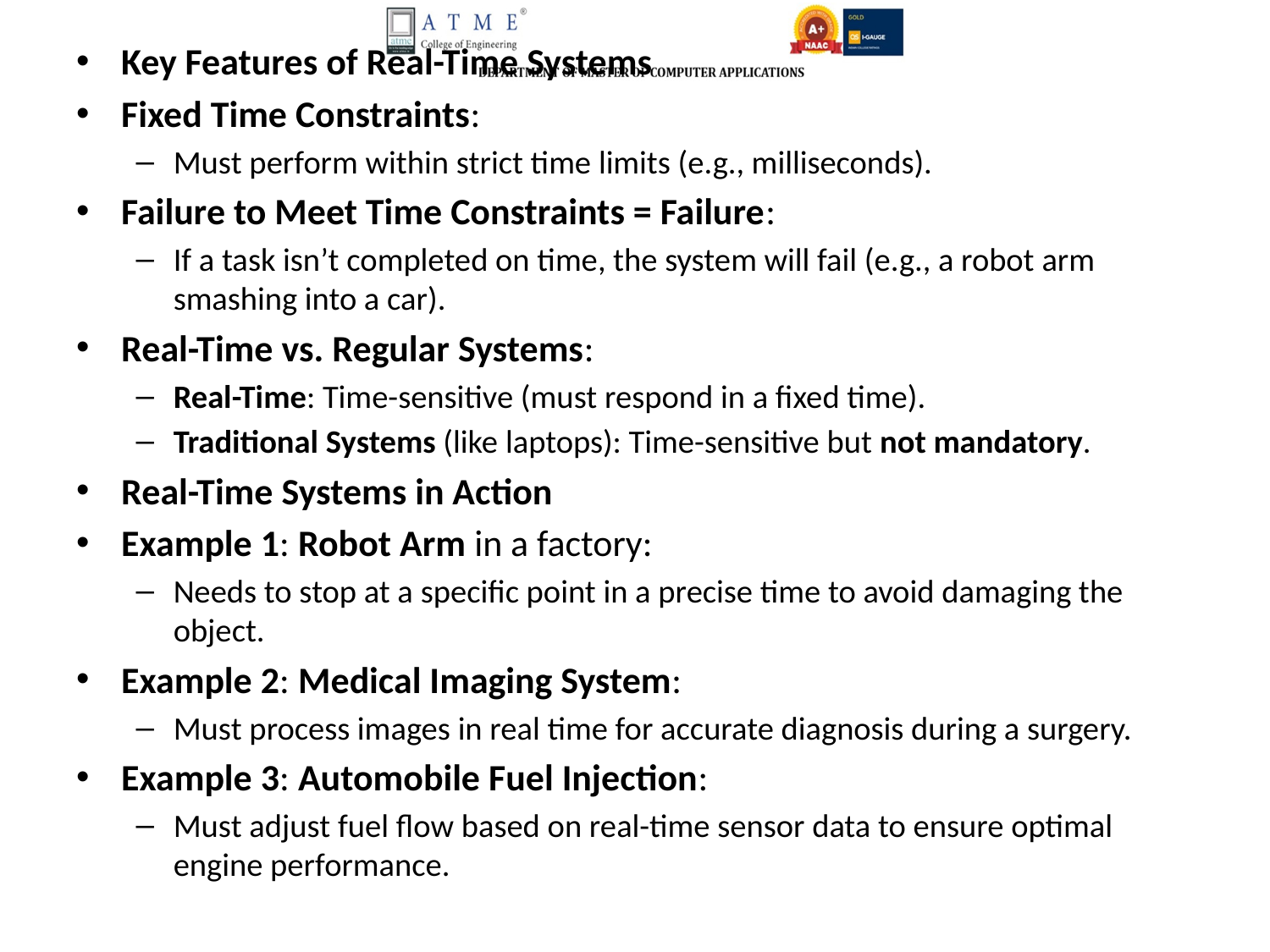

Key Features of Real-Time Systems
Fixed Time Constraints:
Must perform within strict time limits (e.g., milliseconds).
Failure to Meet Time Constraints = Failure:
If a task isn’t completed on time, the system will fail (e.g., a robot arm smashing into a car).
Real-Time vs. Regular Systems:
Real-Time: Time-sensitive (must respond in a fixed time).
Traditional Systems (like laptops): Time-sensitive but not mandatory.
Real-Time Systems in Action
Example 1: Robot Arm in a factory:
Needs to stop at a specific point in a precise time to avoid damaging the object.
Example 2: Medical Imaging System:
Must process images in real time for accurate diagnosis during a surgery.
Example 3: Automobile Fuel Injection:
Must adjust fuel flow based on real-time sensor data to ensure optimal engine performance.